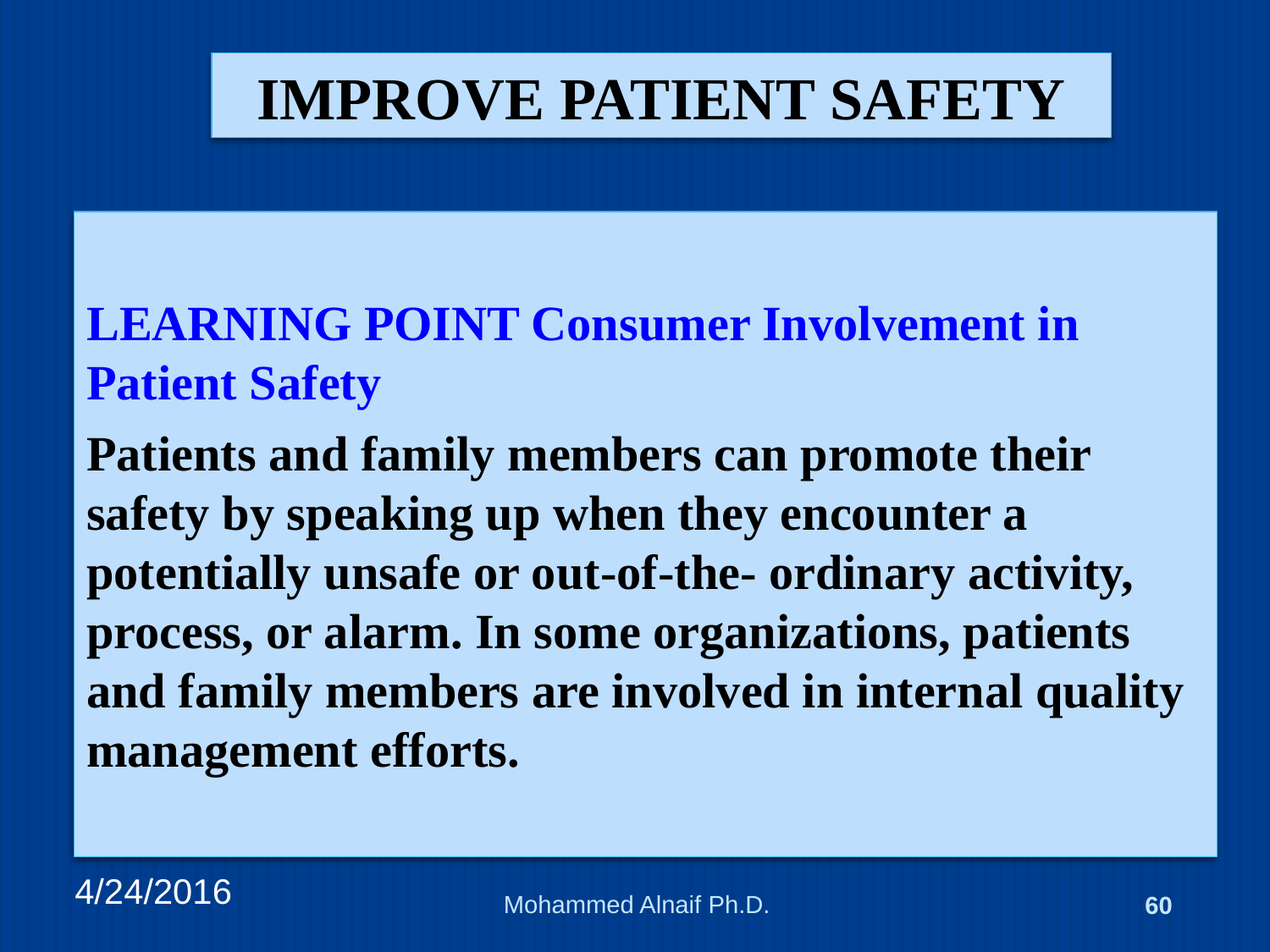

# improve patient safety
LEARNING POINT Consumer Involvement in Patient Safety
Patients and family members can promote their safety by speaking up when they encounter a potentially unsafe or out-of-the- ordinary activity, process, or alarm. In some organizations, patients and family members are involved in internal quality management efforts.
4/24/2016
Mohammed Alnaif Ph.D.
60